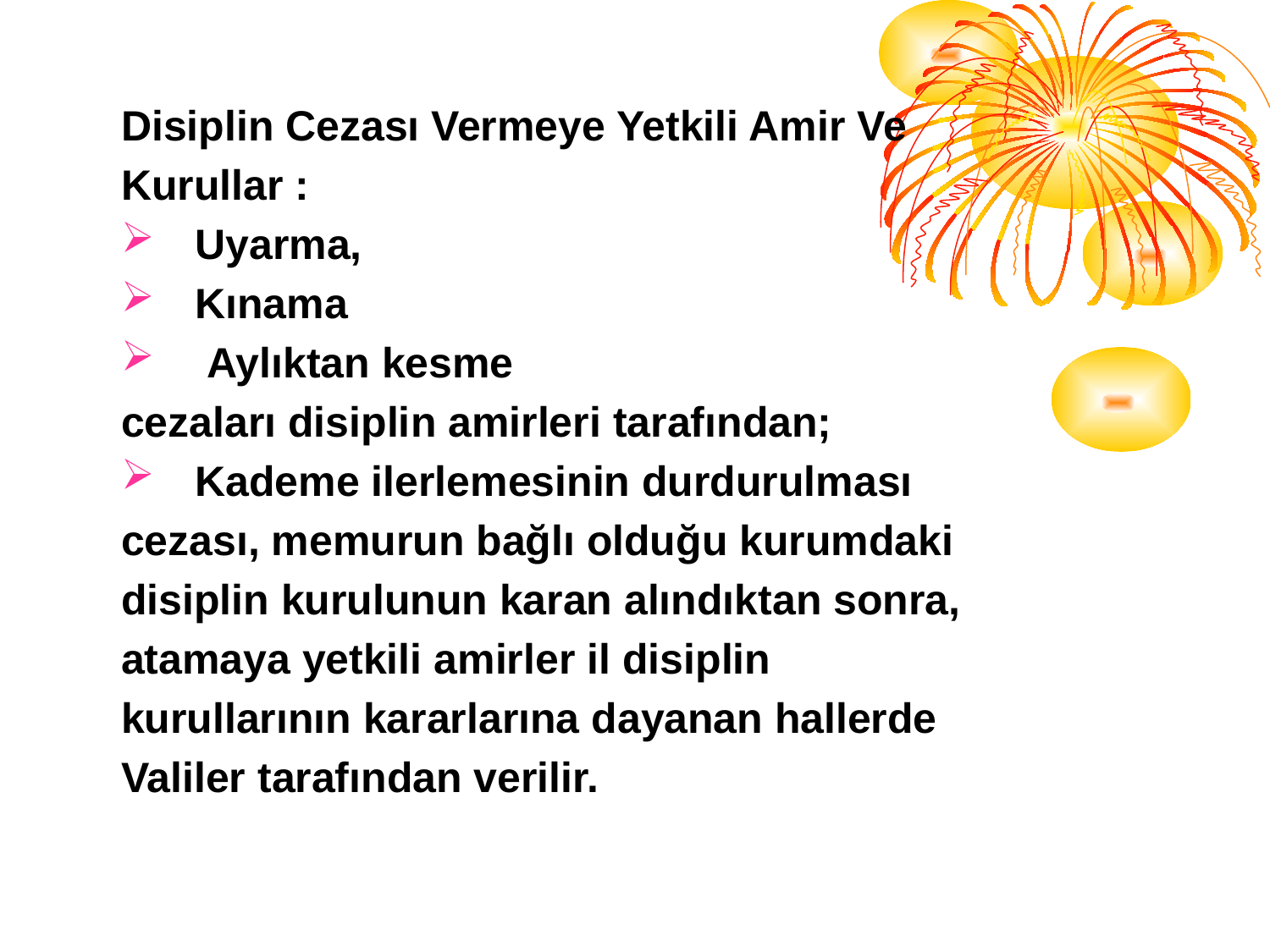

Disiplin Cezası Vermeye Yetkili Amir Ve
Kurullar :
Uyarma,
Kınama
 Aylıktan kesme
cezaları disiplin amirleri tarafından;
Kademe ilerlemesinin durdurulması
cezası, memurun bağlı olduğu kurumdaki
disiplin kurulunun karan alındıktan sonra,
atamaya yetkili amirler il disiplin
kurullarının kararlarına dayanan hallerde
Valiler tarafından verilir.
|  |
| --- |